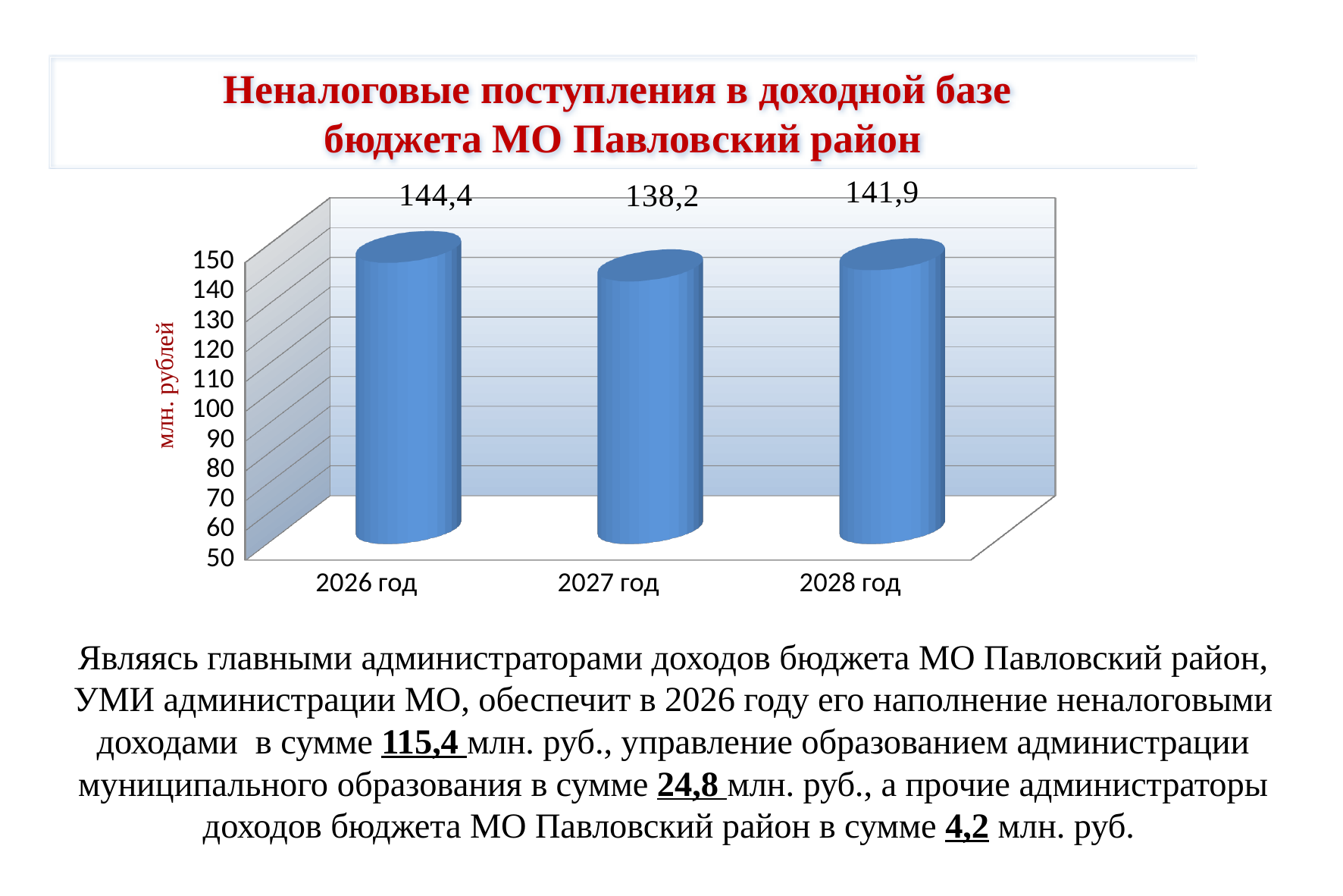

Неналоговые поступления в доходной базе
бюджета МО Павловский район

[unsupported chart]

млн. рублей
Являясь главными администраторами доходов бюджета МО Павловский район, УМИ администрации МО, обеспечит в 2026 году его наполнение неналоговыми доходами  в сумме 115,4 млн. руб., управление образованием администрации муниципального образования в сумме 24,8 млн. руб., а прочие администраторы доходов бюджета МО Павловский район в сумме 4,2 млн. руб.